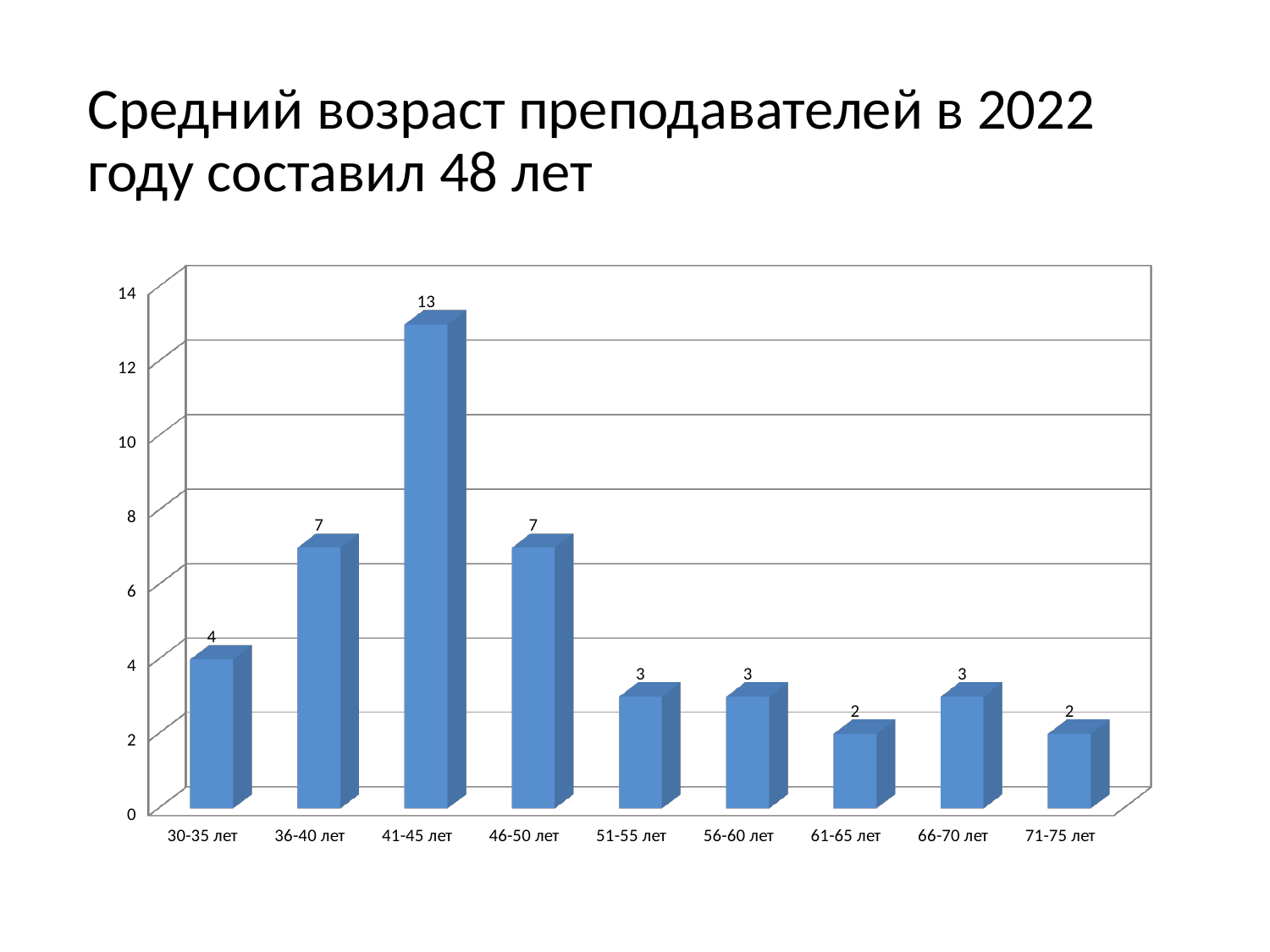

# Средний возраст преподавателей в 2022 году составил 48 лет

[unsupported chart]